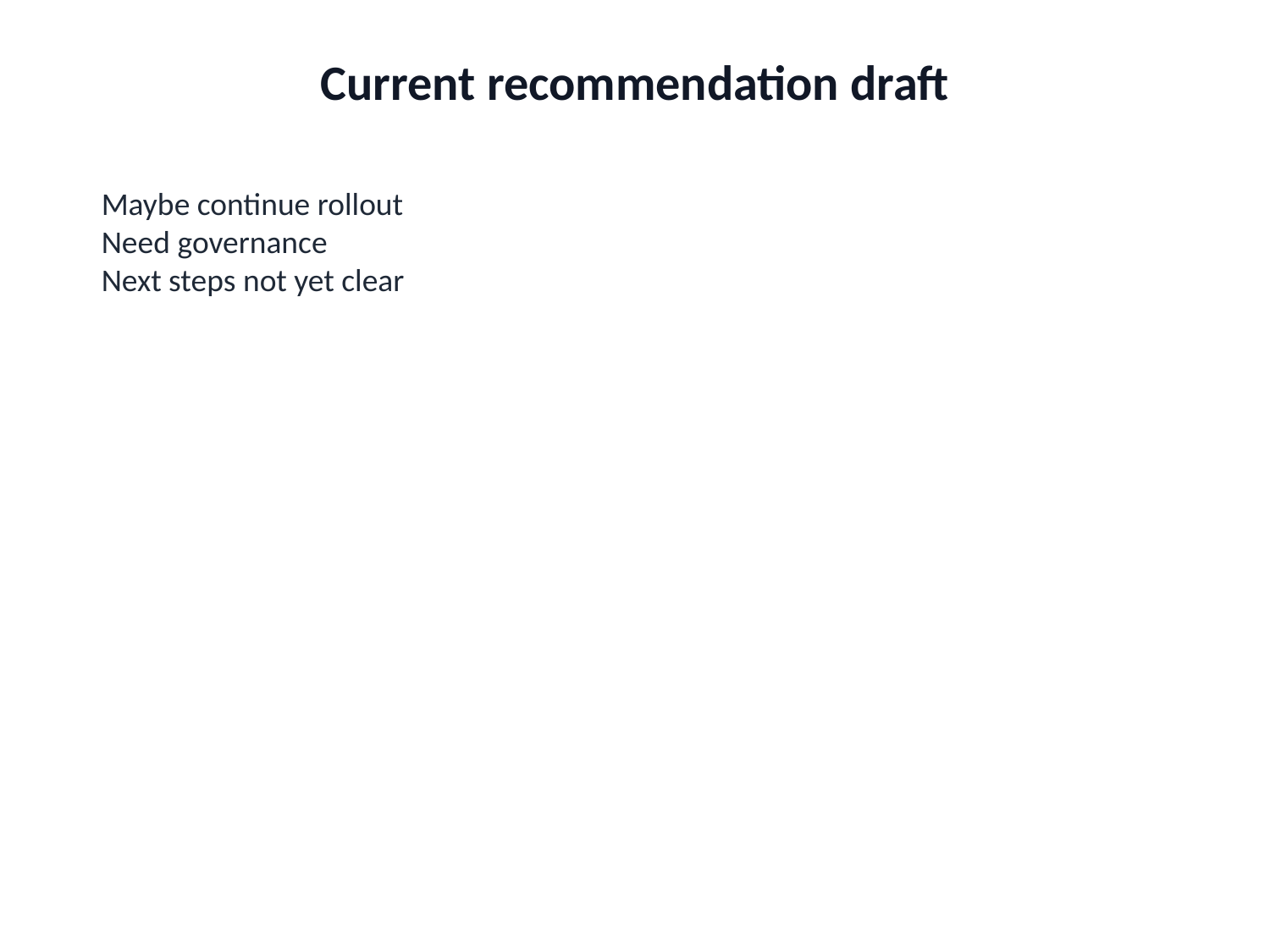

Current recommendation draft
Maybe continue rollout
Need governance
Next steps not yet clear